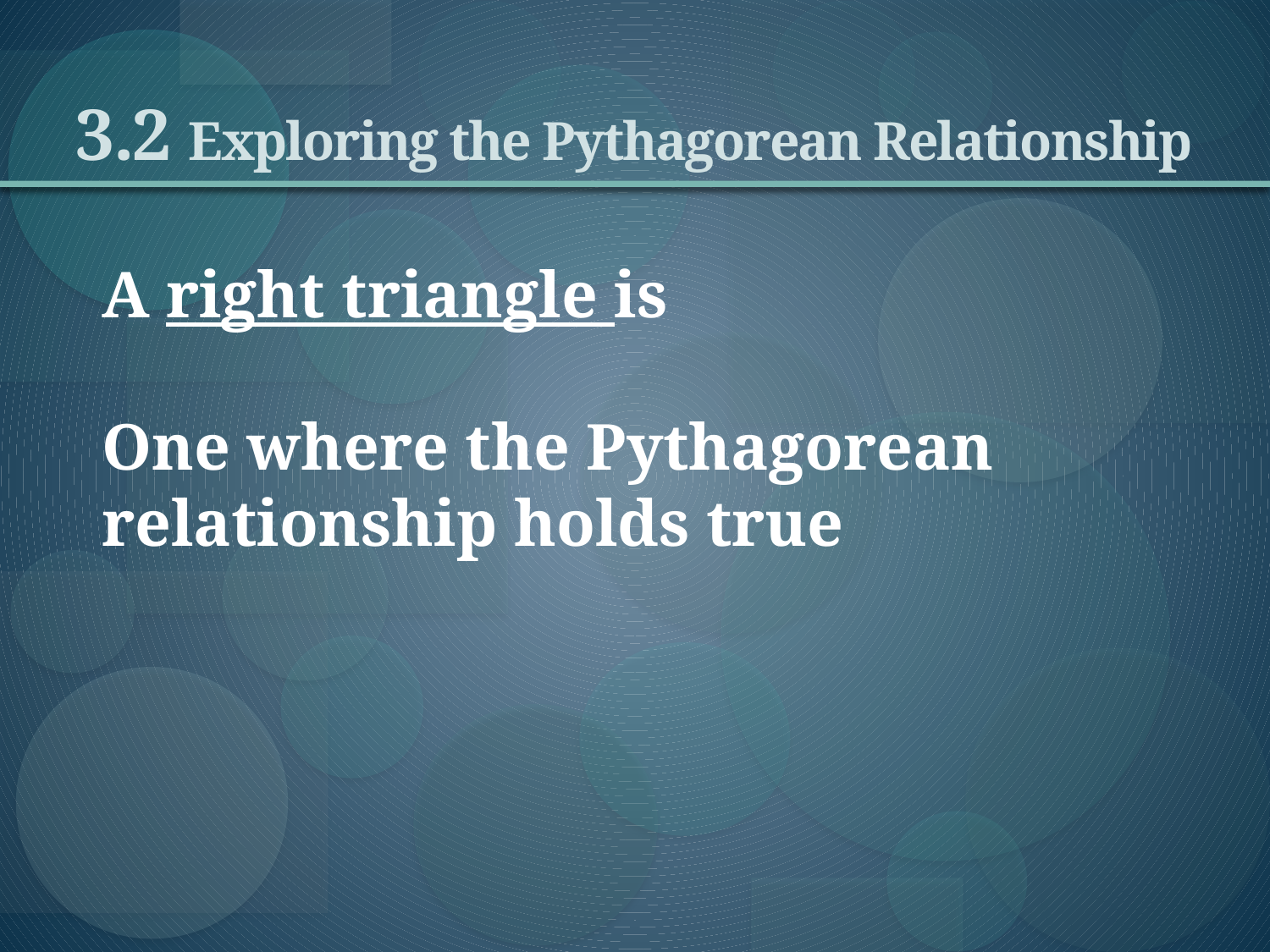

# 3.2 Exploring the Pythagorean Relationship

A right triangle is

One where the Pythagorean relationship holds true